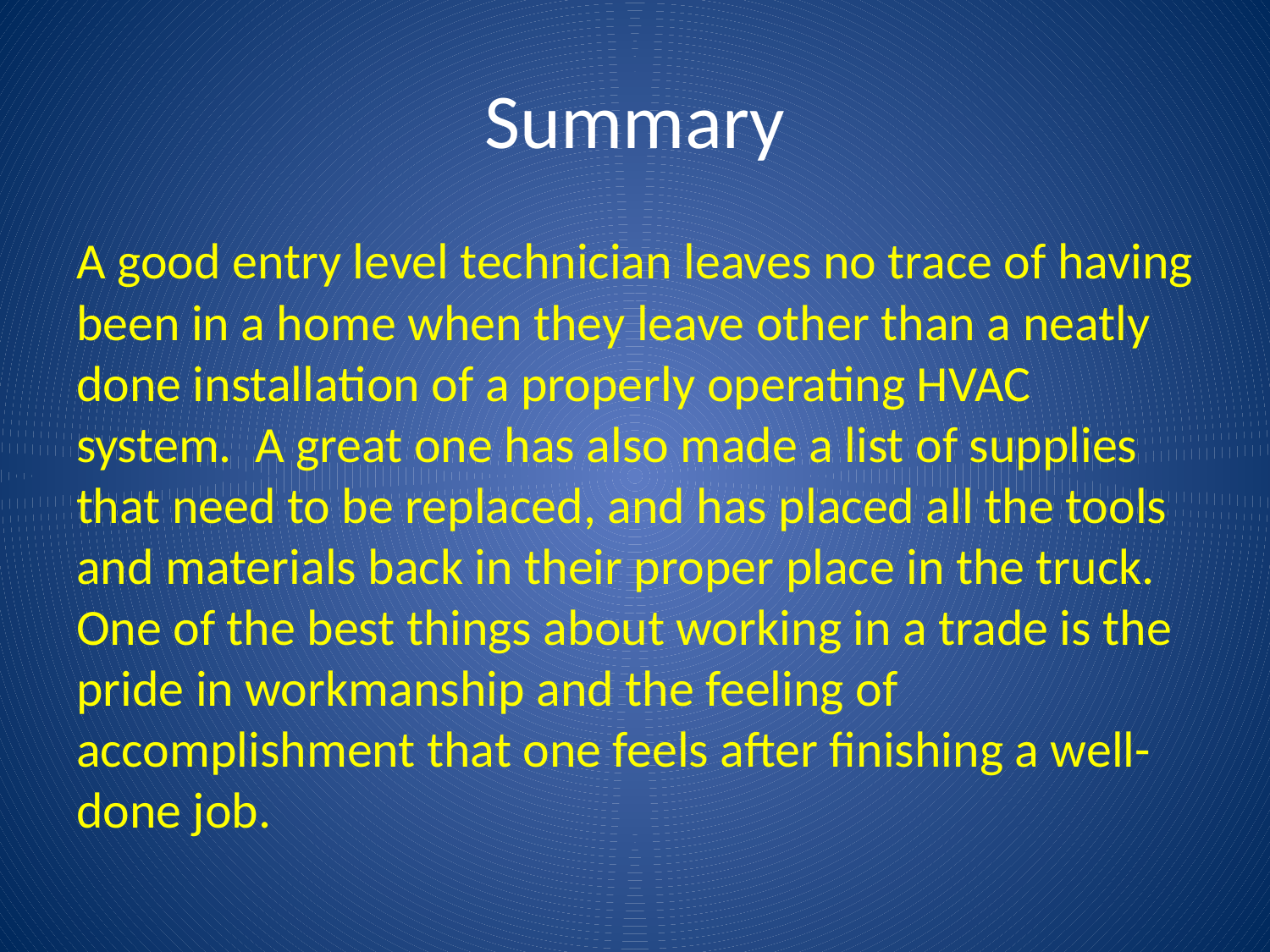

# Summary
A good entry level technician leaves no trace of having been in a home when they leave other than a neatly done installation of a properly operating HVAC system.  A great one has also made a list of supplies that need to be replaced, and has placed all the tools and materials back in their proper place in the truck.  One of the best things about working in a trade is the pride in workmanship and the feeling of accomplishment that one feels after finishing a well-done job.